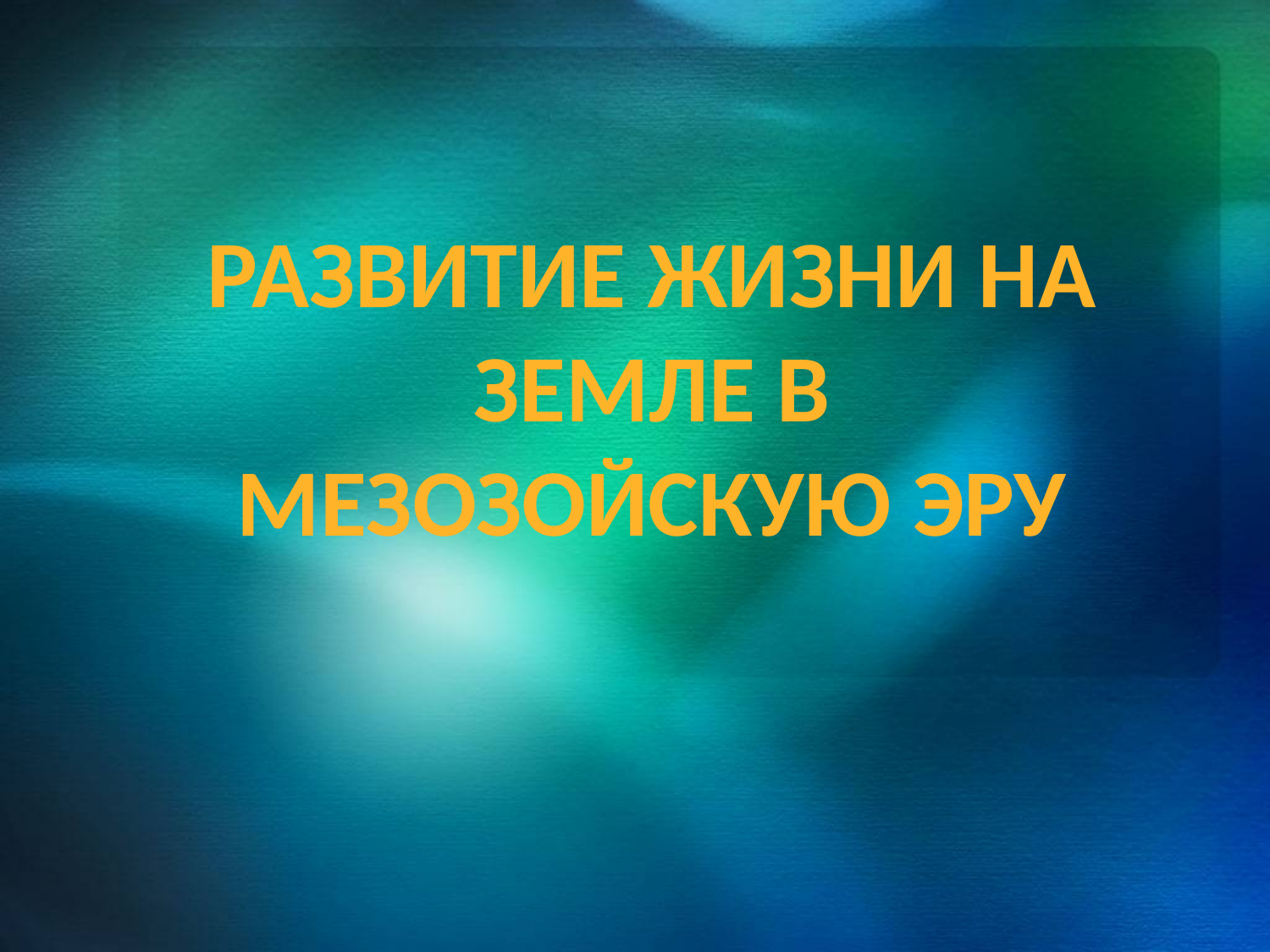

Развитие жизни на земле в мезозойскую эру